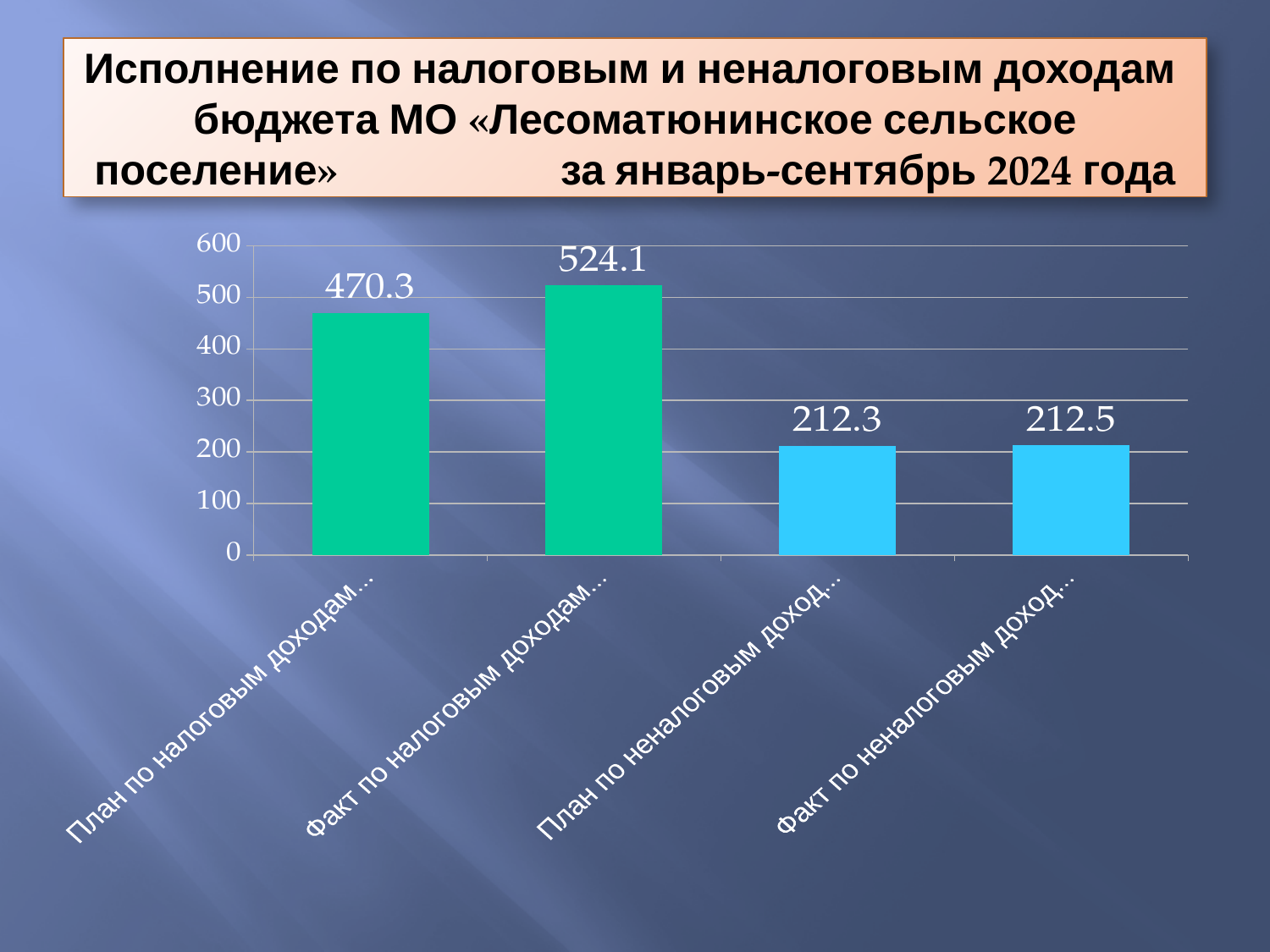

# Исполнение по налоговым и неналоговым доходам  бюджета МО «Лесоматюнинское сельское поселение»                     за январь-сентябрь 2024 года

### Chart

| Category | Столбец1 |
|---|---|
| План по налоговым доходам за январь-сентябрь 2024г. | 470.3 |
| Факт по налоговым доходам за январь-сентябрь 2024г. | 524.1 |
| План по неналоговым доходам за январь-сентябрь 2024г. | 212.3 |
| Факт по неналоговым доходам за январь-сентябрь 2024г. | 212.5 |